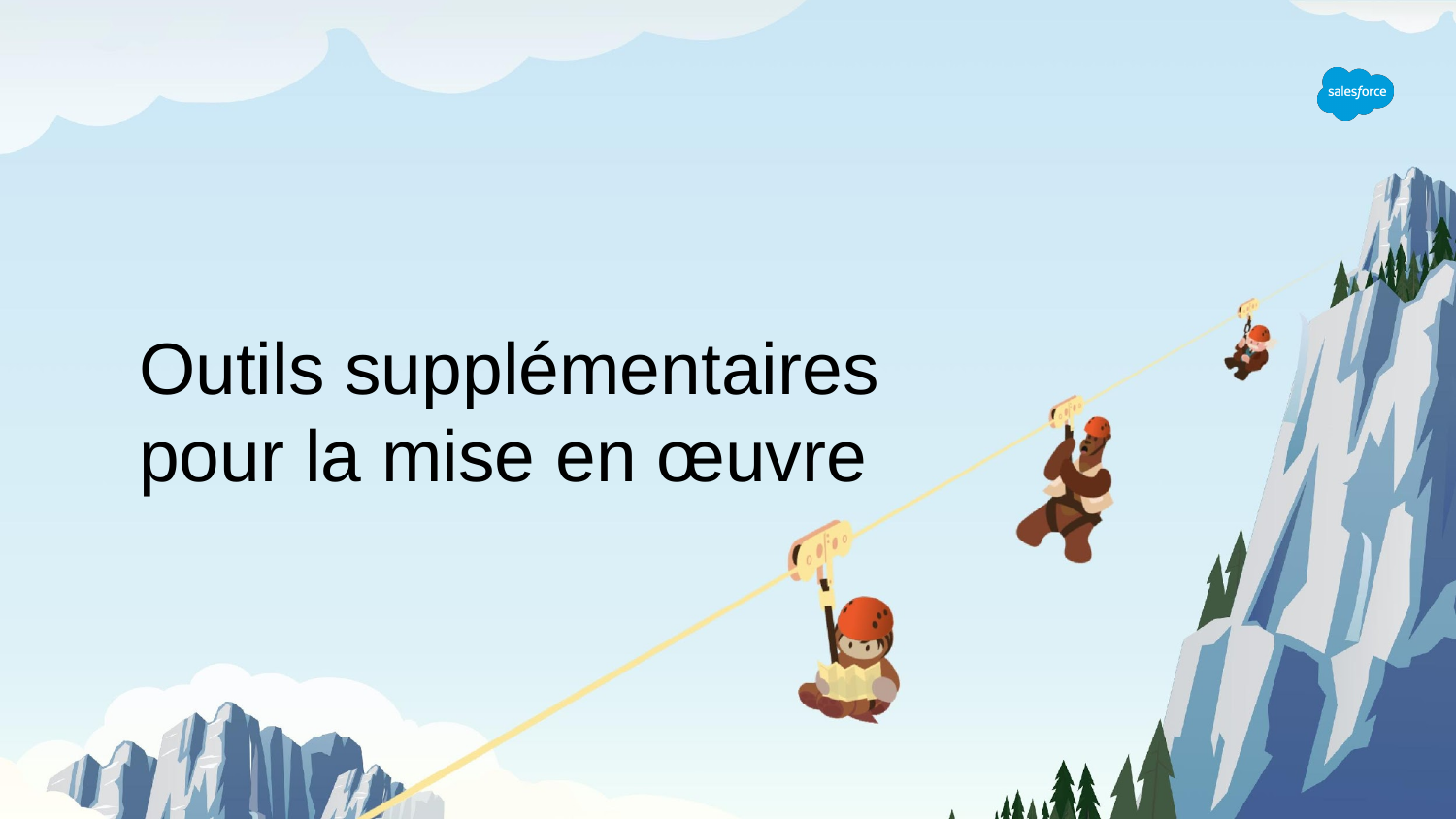

# Outils supplémentaires pour la mise en œuvre